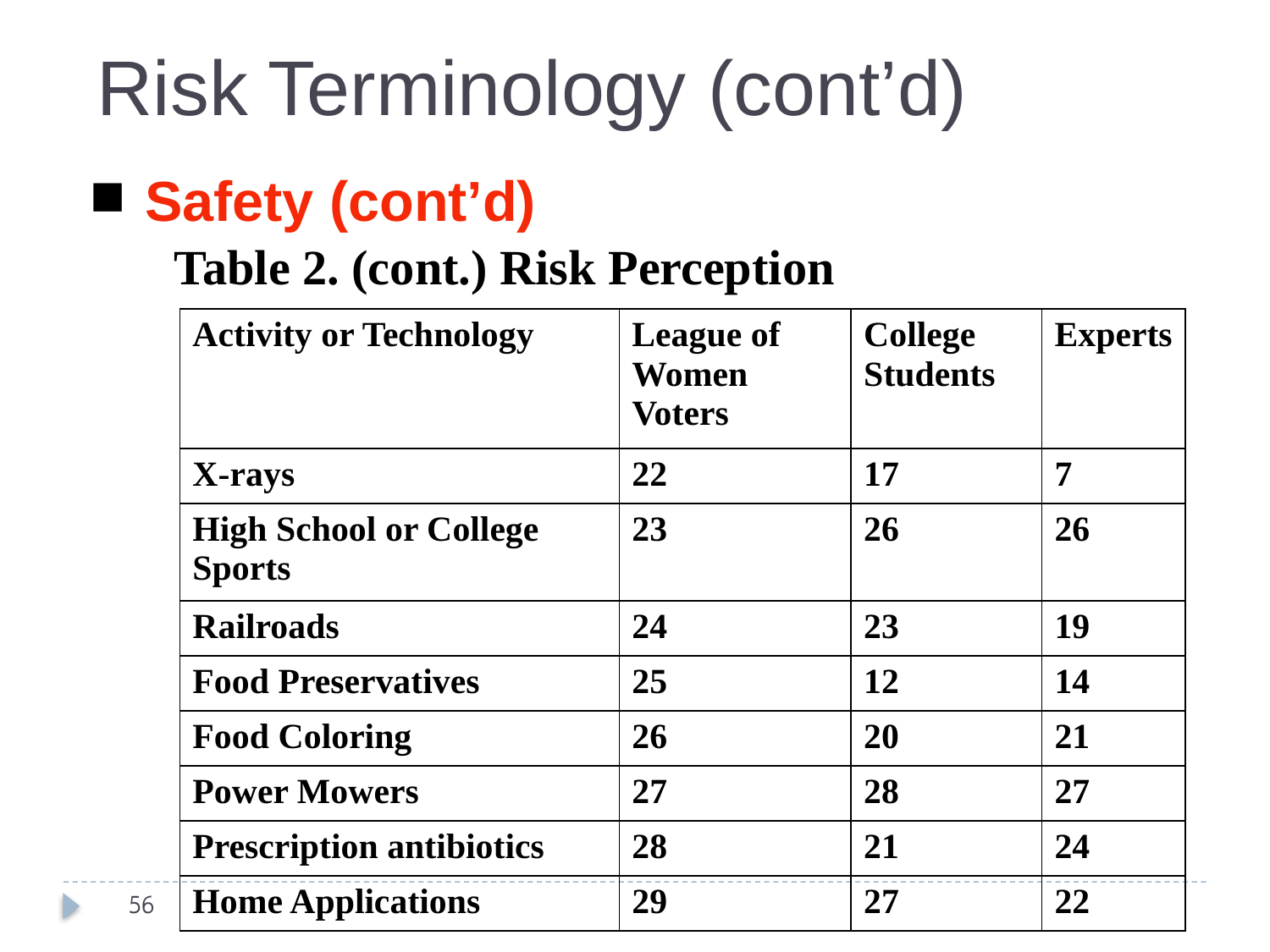

Risk Terminology (cont’d)
Safety (cont’d)

Table 2. (cont.) Risk Perception
| Activity or Technology | League of Women Voters | College Students | Experts |
| --- | --- | --- | --- |
| X-rays | 22 | 17 | 7 |
| High School or College Sports | 23 | 26 | 26 |
| Railroads | 24 | 23 | 19 |
| Food Preservatives | 25 | 12 | 14 |
| Food Coloring | 26 | 20 | 21 |
| Power Mowers | 27 | 28 | 27 |
| Prescription antibiotics | 28 | 21 | 24 |
| Home Applications | 29 | 27 | 22 |
56